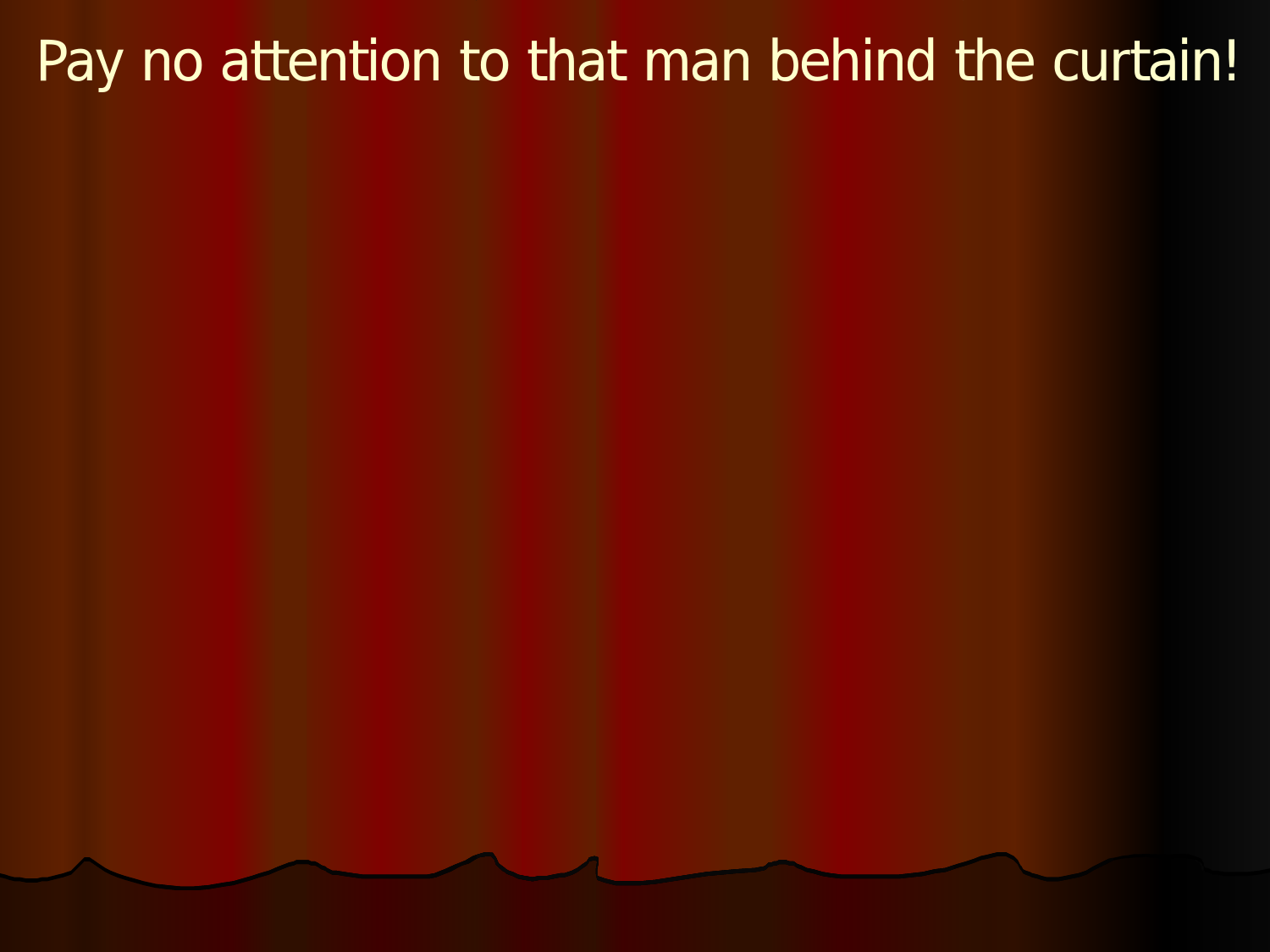

# Pay no attention to that man behind the curtain!